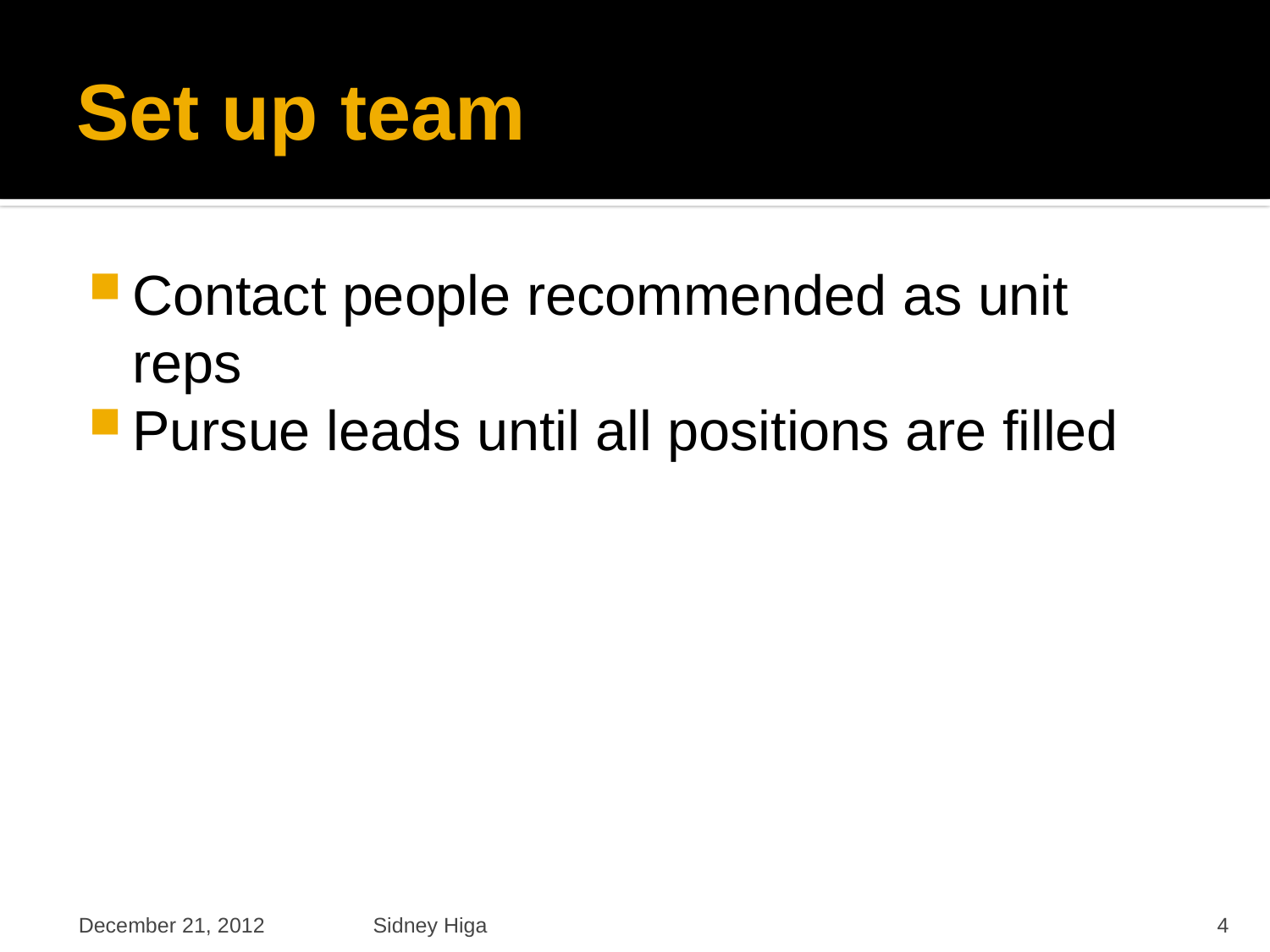

# Set up team
Contact people recommended as unit reps
Pursue leads until all positions are filled
December 21, 2012
Sidney Higa
4